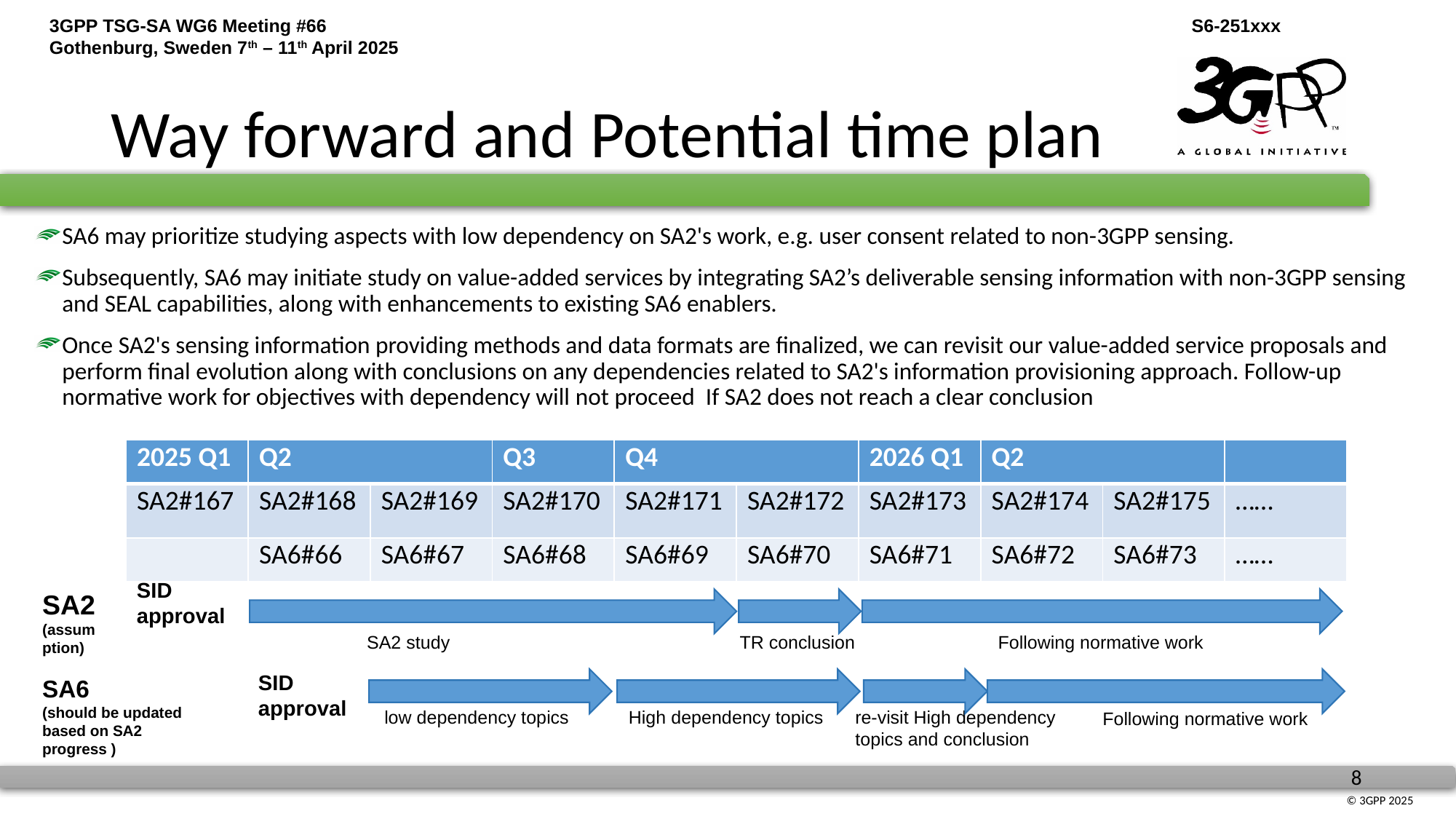

# Way forward and Potential time plan
SA6 may prioritize studying aspects with low dependency on SA2's work, e.g. user consent related to non-3GPP sensing.
Subsequently, SA6 may initiate study on value-added services by integrating SA2’s deliverable sensing information with non-3GPP sensing and SEAL capabilities, along with enhancements to existing SA6 enablers.
Once SA2's sensing information providing methods and data formats are finalized, we can revisit our value-added service proposals and perform final evolution along with conclusions on any dependencies related to SA2's information provisioning approach. Follow-up normative work for objectives with dependency will not proceed  If SA2 does not reach a clear conclusion

| 2025 Q1 | Q2 |  | Q3 | Q4 |  | 2026 Q1 | Q2 |  |  |
| --- | --- | --- | --- | --- | --- | --- | --- | --- | --- |
| SA2#167 | SA2#168 | SA2#169 | SA2#170 | SA2#171 | SA2#172 | SA2#173 | SA2#174 | SA2#175 | …… |
|  | SA6#66 | SA6#67 | SA6#68 | SA6#69 | SA6#70 | SA6#71 | SA6#72 | SA6#73 | …… |
SID approval

SA2 study
TR conclusion
Following normative work
SID approval

low dependency topics
High dependency topics
re-visit High dependency topics and conclusion
Following normative work
SA2
(assumption)
SA6
(should be updated based on SA2 progress )